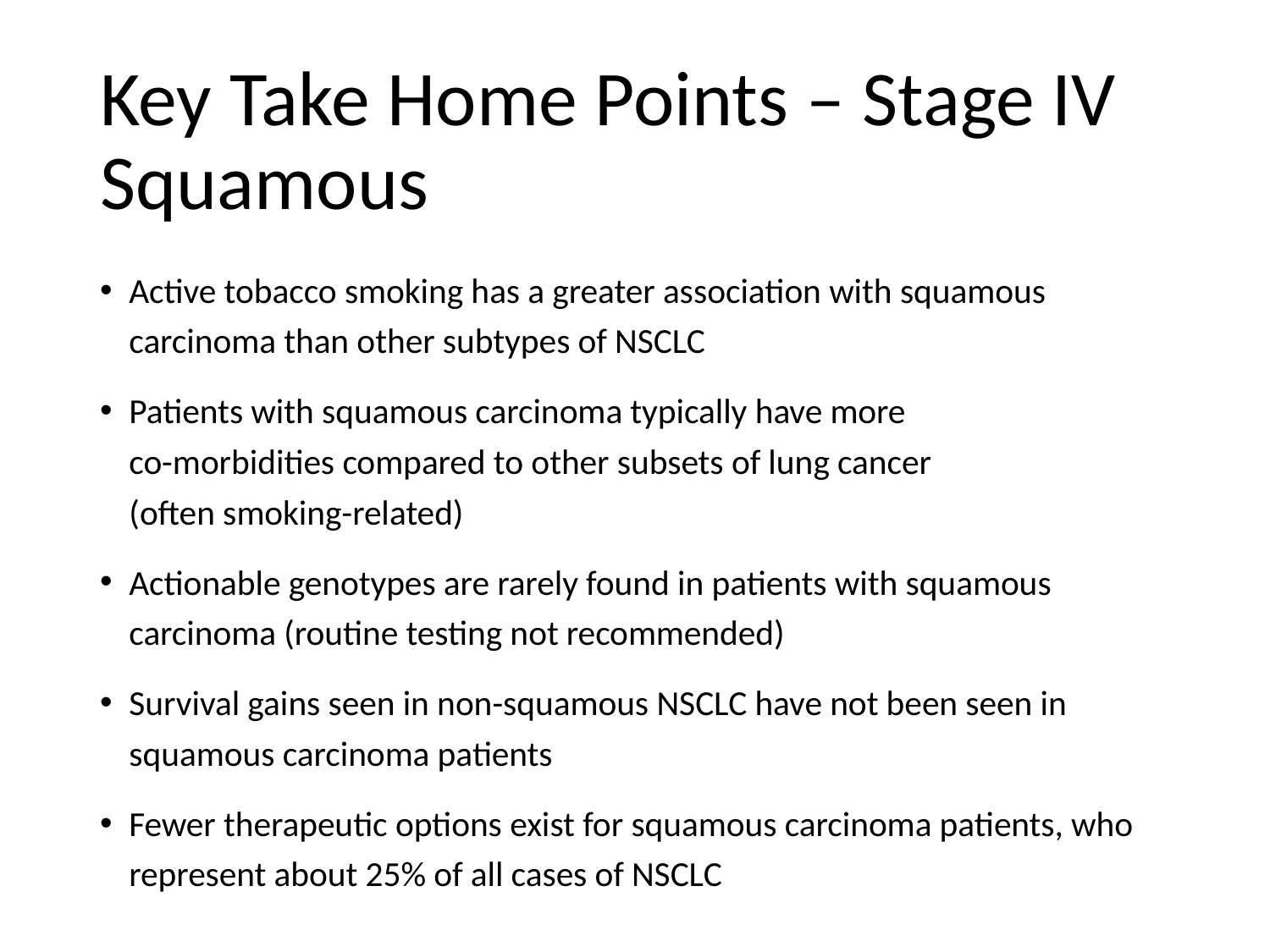

# Key Take Home Points – Stage IV Squamous
Active tobacco smoking has a greater association with squamous carcinoma than other subtypes of NSCLC
Patients with squamous carcinoma typically have more
co-morbidities compared to other subsets of lung cancer
(often smoking-related)
Actionable genotypes are rarely found in patients with squamous carcinoma (routine testing not recommended)
Survival gains seen in non-squamous NSCLC have not been seen in squamous carcinoma patients
Fewer therapeutic options exist for squamous carcinoma patients, who represent about 25% of all cases of NSCLC